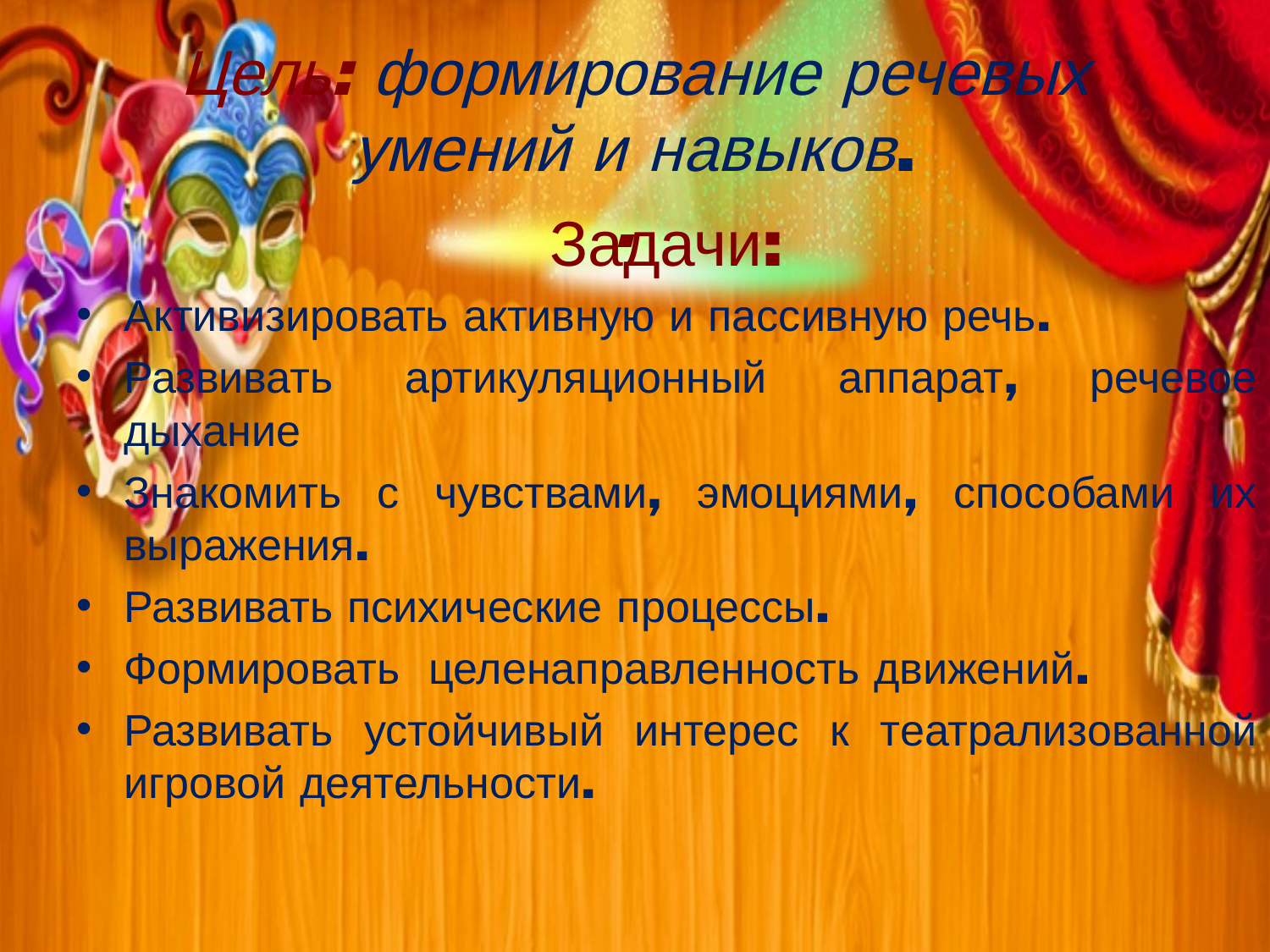

# Цель: формирование речевых умений и навыков. .
Задачи:
Активизировать активную и пассивную речь.
Развивать артикуляционный аппарат, речевое дыхание
Знакомить с чувствами, эмоциями, способами их выражения.
Развивать психические процессы.
Формировать  целенаправленность движений.
Развивать устойчивый интерес к театрализованной игровой деятельности.